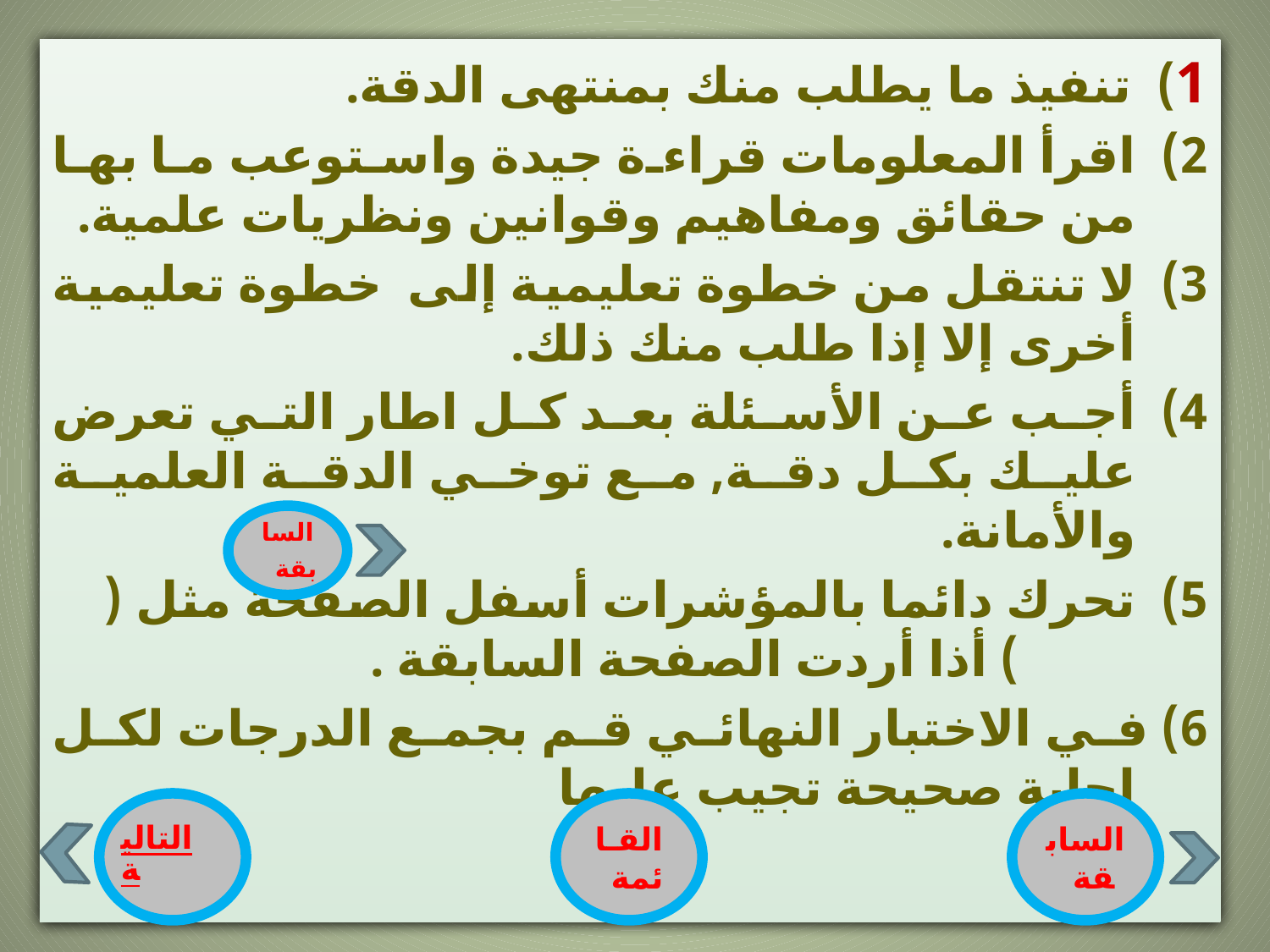

1)  تنفيذ ما يطلب منك بمنتهى الدقة.
اقرأ المعلومات قراءة جيدة واستوعب ما بها من حقائق ومفاهيم وقوانين ونظريات علمية.
لا تنتقل من خطوة تعليمية إلى  خطوة تعليمية أخرى إلا إذا طلب منك ذلك.
أجب عن الأسئلة بعد كل اطار التي تعرض عليك بكل دقة, مع توخي الدقة العلمية والأمانة.
تحرك دائما بالمؤشرات أسفل الصفحة مثل (              ) أذا أردت الصفحة السابقة .
6) في الاختبار النهائي قم بجمع الدرجات لكل اجابة صحيحة تجيب عليها

السابقة

التالية
القـائمة
السابقة